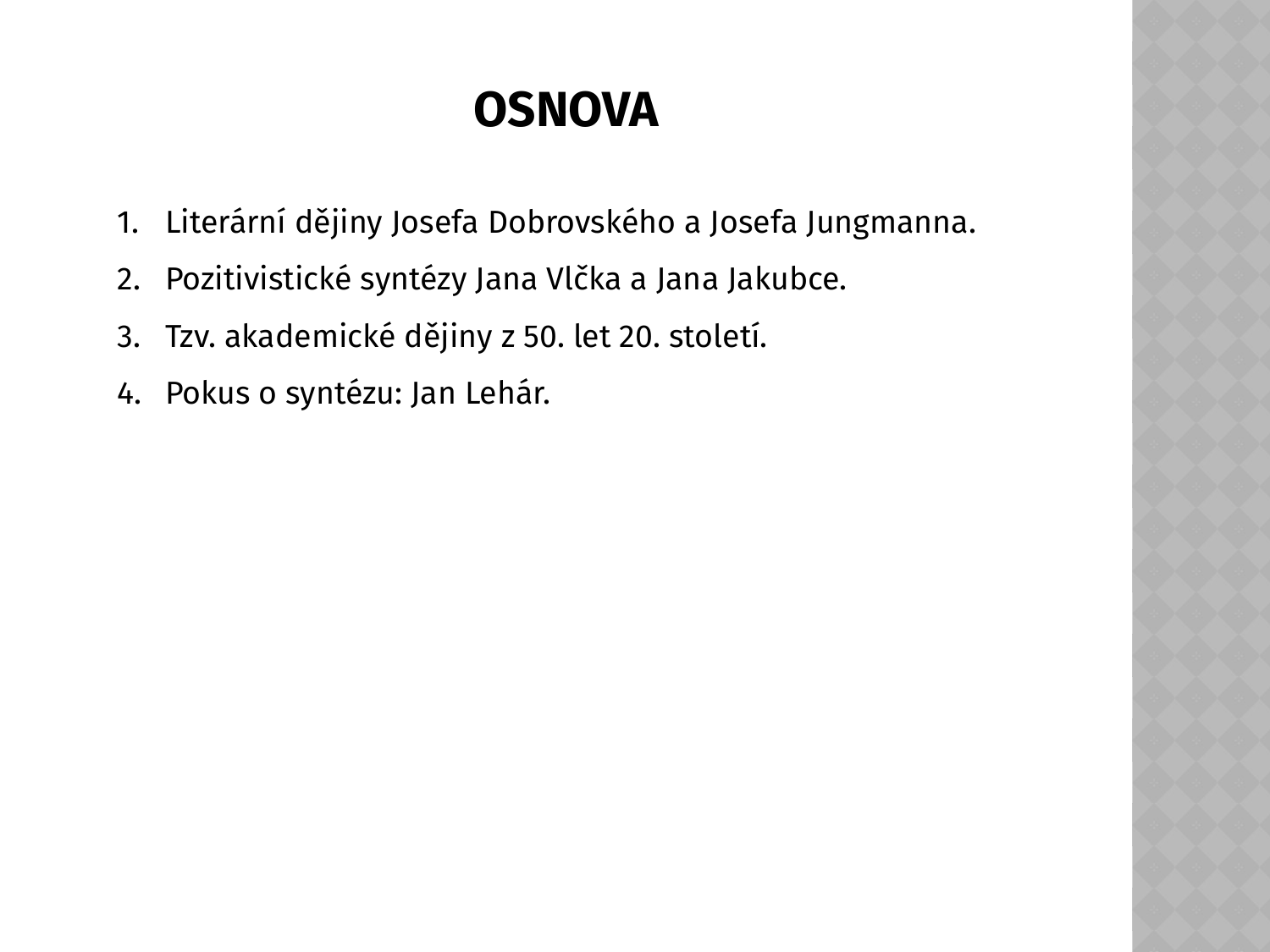

# Osnova
Literární dějiny Josefa Dobrovského a Josefa Jungmanna.
Pozitivistické syntézy Jana Vlčka a Jana Jakubce.
Tzv. akademické dějiny z 50. let 20. století.
Pokus o syntézu: Jan Lehár.